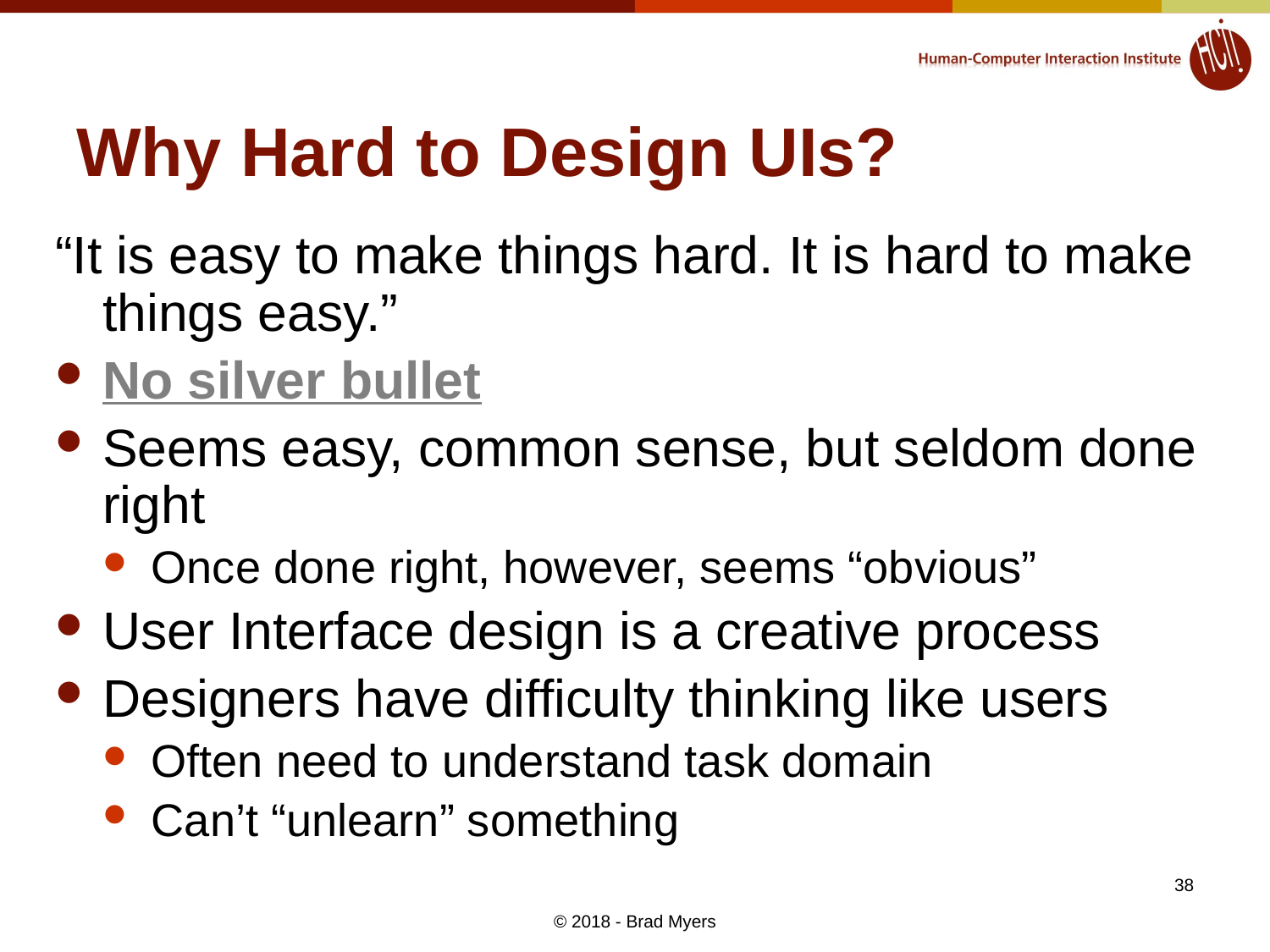

# Why Hard to Design UIs?
“It is easy to make things hard. It is hard to make things easy.”
No silver bullet
Seems easy, common sense, but seldom done right
Once done right, however, seems “obvious”
User Interface design is a creative process
Designers have difficulty thinking like users
Often need to understand task domain
Can’t “unlearn” something
38
© 2018 - Brad Myers